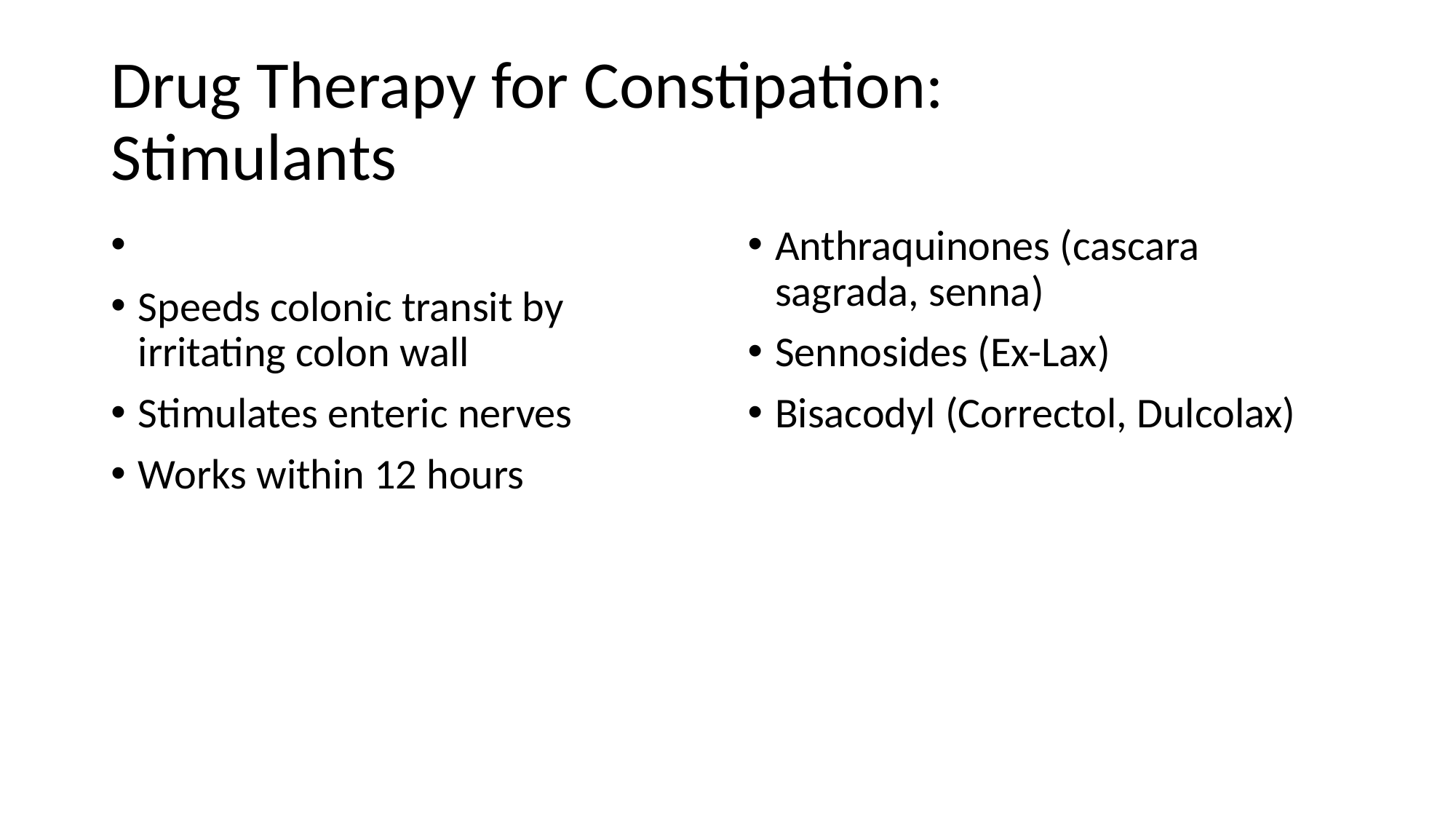

# Drug Therapy for Constipation: Stimulants

Speeds colonic transit by irritating colon wall
Stimulates enteric nerves
Works within 12 hours
Anthraquinones (cascara sagrada, senna)
Sennosides (Ex-Lax)
Bisacodyl (Correctol, Dulcolax)